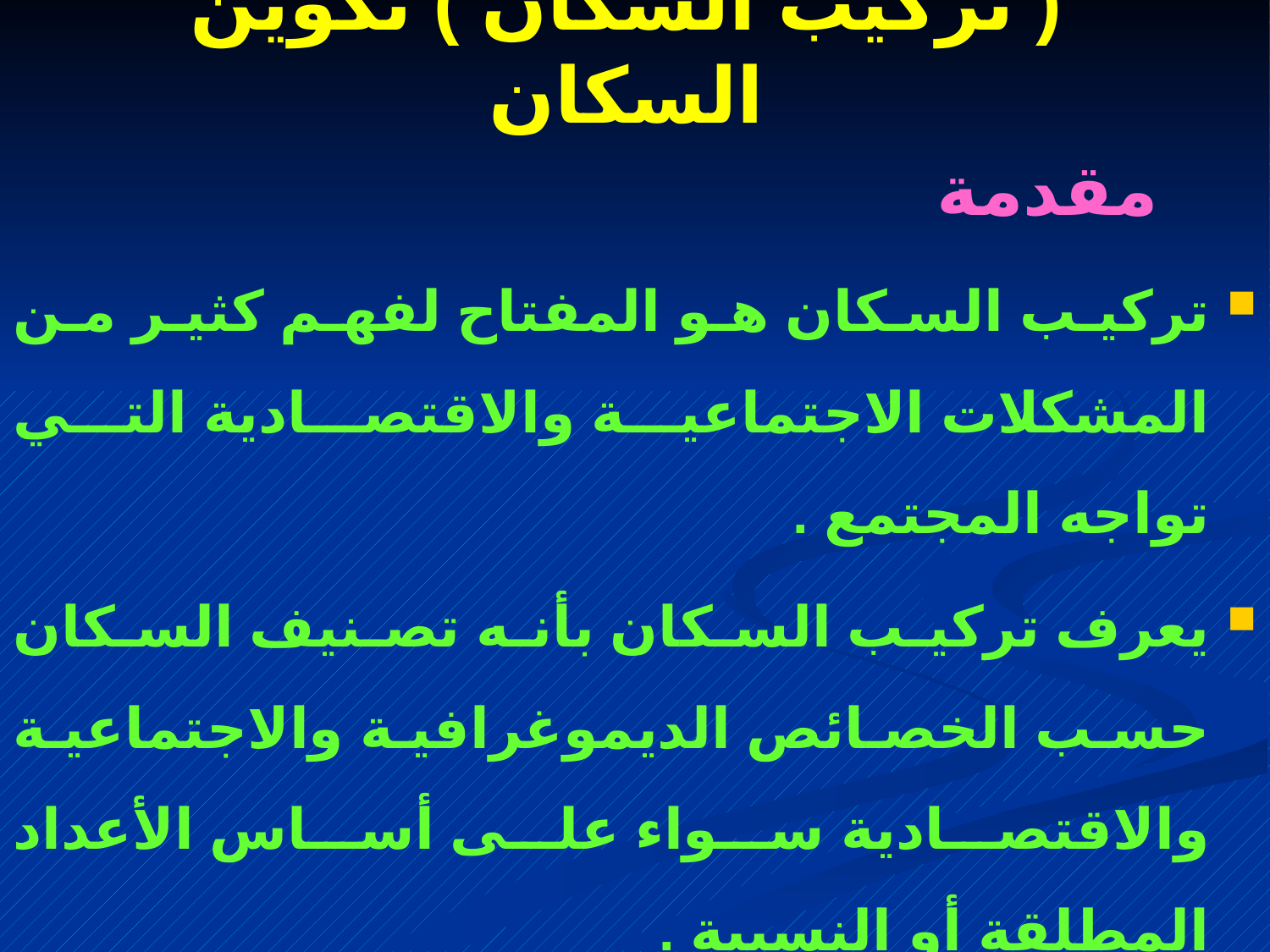

# ( تركيب السكان ) تكوين السكان
     مقدمة
تركيب السكان هو المفتاح لفهم كثير من المشكلات الاجتماعية والاقتصادية التي تواجه المجتمع .
يعرف تركيب السكان بأنه تصنيف السكان حسب الخصائص الديموغرافية والاجتماعية والاقتصادية سواء على أساس الأعداد المطلقة أو النسبية .